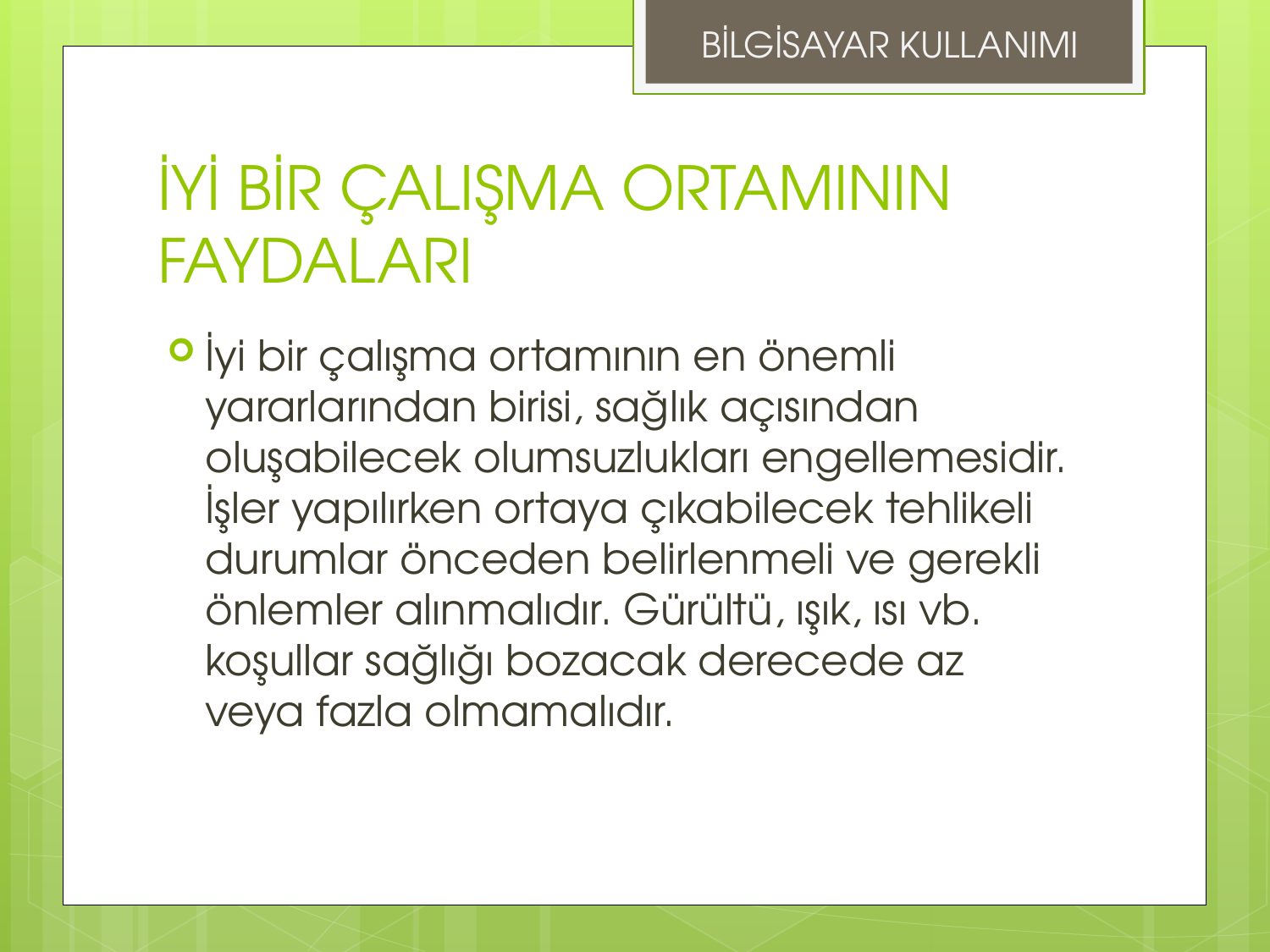

BİLGİSAYAR KULLANIMI
# İYİ BİR ÇALIŞMA ORTAMININ FAYDALARI
İyi bir çalışma ortamının en önemli yararlarından birisi, sağlık açısından oluşabilecek olumsuzlukları engellemesidir. İşler yapılırken ortaya çıkabilecek tehlikeli durumlar önceden belirlenmeli ve gerekli önlemler alınmalıdır. Gürültü, ışık, ısı vb. koşullar sağlığı bozacak derecede az veya fazla olmamalıdır.